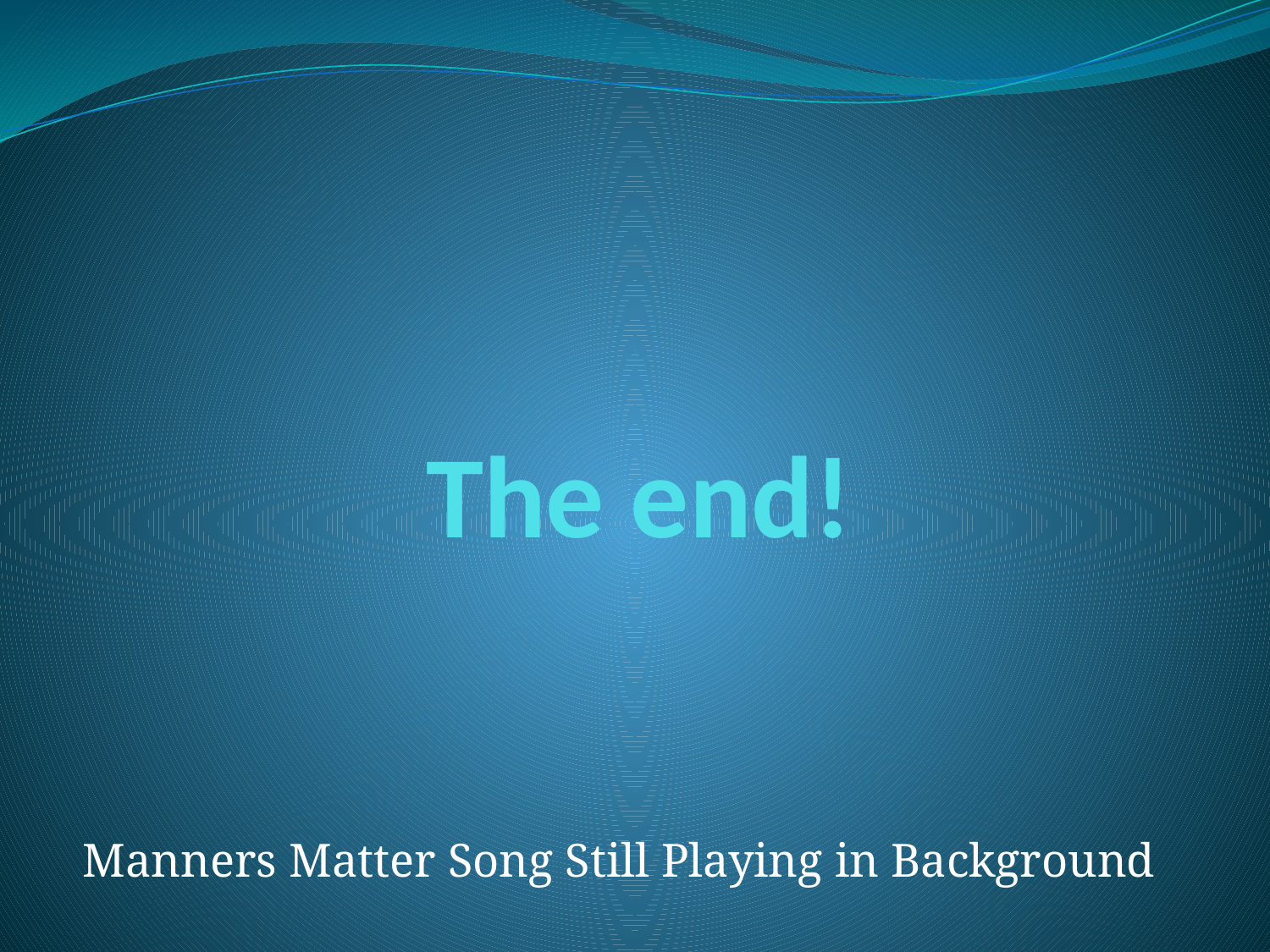

# The end!
Manners Matter Song Still Playing in Background